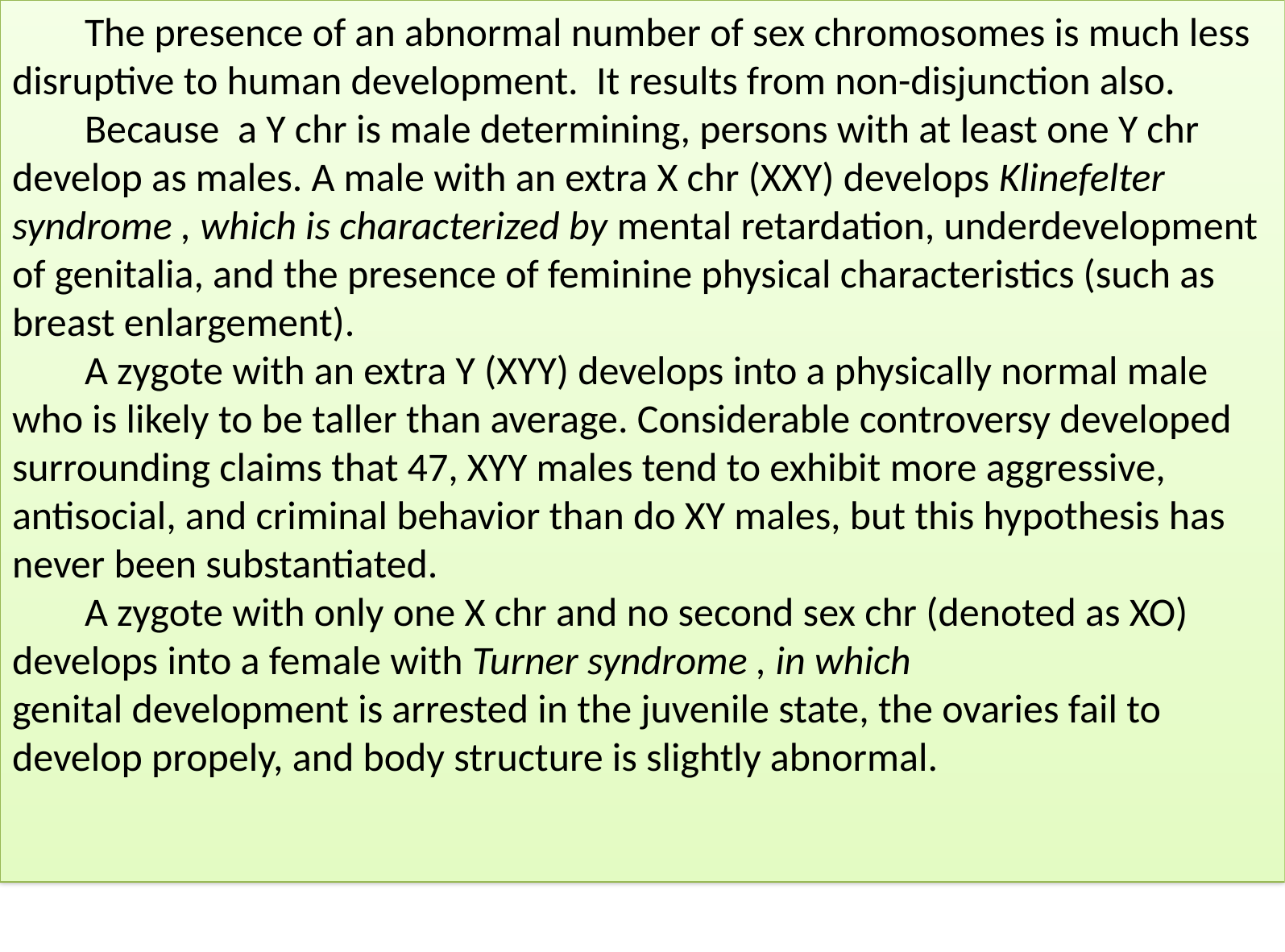

The presence of an abnormal number of sex chromosomes is much less disruptive to human development.  It results from non-disjunction also.
        Because  a Y chr is male determining, persons with at least one Y chr develop as males. A male with an extra X chr (XXY) develops Klinefelter syndrome , which is characterized by mental retardation, underdevelopment of genitalia, and the presence of feminine physical characteristics (such as breast enlargement).
        A zygote with an extra Y (XYY) develops into a physically normal male who is likely to be taller than average. Considerable controversy developed surrounding claims that 47, XYY males tend to exhibit more aggressive, antisocial, and criminal behavior than do XY males, but this hypothesis has never been substantiated.
        A zygote with only one X chr and no second sex chr (denoted as XO) develops into a female with Turner syndrome , in which
genital development is arrested in the juvenile state, the ovaries fail to develop propely, and body structure is slightly abnormal.